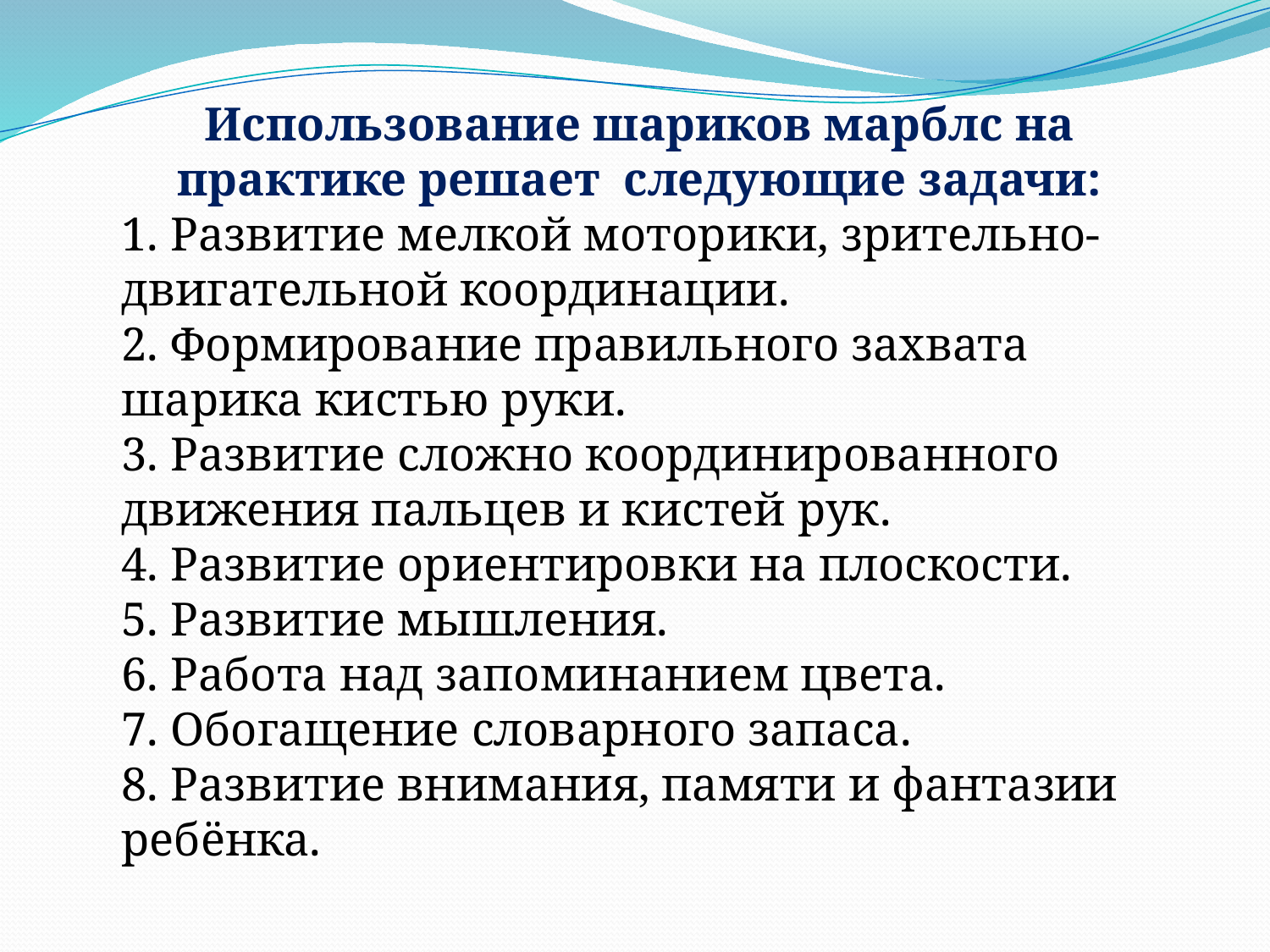

Использование шариков марблс на практике решает  следующие задачи:
1. Развитие мелкой моторики, зрительно-двигательной координации.
2. Формирование правильного захвата шарика кистью руки.
3. Развитие сложно координированного движения пальцев и кистей рук.
4. Развитие ориентировки на плоскости.
5. Развитие мышления.
6. Работа над запоминанием цвета.
7. Обогащение словарного запаса.
8. Развитие внимания, памяти и фантазии ребёнка.